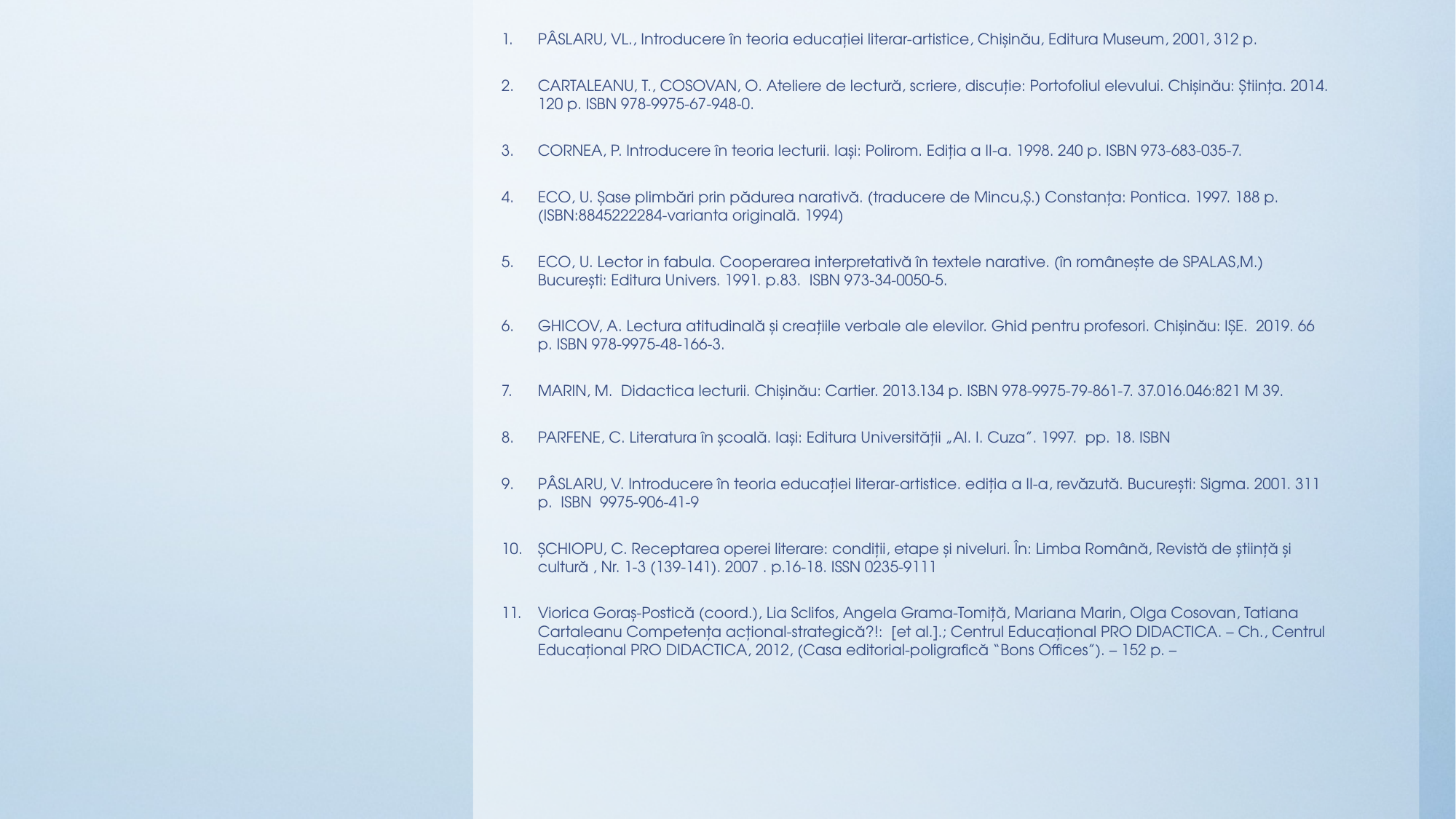

PÂSLARU, VL., Introducere în teoria educaţiei literar-artistice, Chişinău, Editura Museum, 2001, 312 p.
CARTALEANU, T., COSOVAN, O. Ateliere de lectură, scriere, discuţie: Portofoliul elevului. Chişinău: Ştiinţa. 2014. 120 p. ISBN 978-9975-67-948-0.
CORNEA, P. Introducere în teoria lecturii. Iași: Polirom. Ediția a II-a. 1998. 240 p. ISBN 973-683-035-7.
ECO, U. Şase plimbări prin pădurea narativă. (traducere de Mincu,Ș.) Constanţa: Pontica. 1997. 188 p.  (ISBN:8845222284-varianta originală. 1994)
ECO, U. Lector in fabula. Cooperarea interpretativă în textele narative. (în româneşte de SPALAS,M.) București: Editura Univers. 1991. p.83.  ISBN 973-34-0050-5.
GHICOV, A. Lectura atitudinală şi creaţiile verbale ale elevilor. Ghid pentru profesori. Chişinău: IȘE.  2019. 66 p. ISBN 978-9975-48-166-3.
MARIN, M.  Didactica lecturii. Chișinău: Cartier. 2013.134 p. ISBN 978-9975-79-861-7. 37.016.046:821 M 39.
PARFENE, C. Literatura în școală. Iași: Editura Universității „Al. I. Cuza”. 1997.  pp. 18. ISBN
PÂSLARU, V. Introducere în teoria educației literar-artistice. ediția a II-a, revăzută. București: Sigma. 2001. 311 p.  ISBN  9975-906-41-9
ŞCHIOPU, C. Receptarea operei literare: condiţii, etape şi niveluri. În: Limba Română, Revistă de ştiinţă şi cultură , Nr. 1-3 (139-141). 2007 . p.16-18. ISSN 0235-9111
Viorica Goraș-Postică (coord.), Lia Sclifos, Angela Grama-Tomiță, Mariana Marin, Olga Cosovan, Tatiana Cartaleanu Competența acțional-strategică?!:  [et al.].; Centrul Educațional PRO DIDACTICA. – Ch., Centrul Educațional PRO DIDACTICA, 2012, (Casa editorial-poligrafică “Bons Offices”). – 152 p. –
#